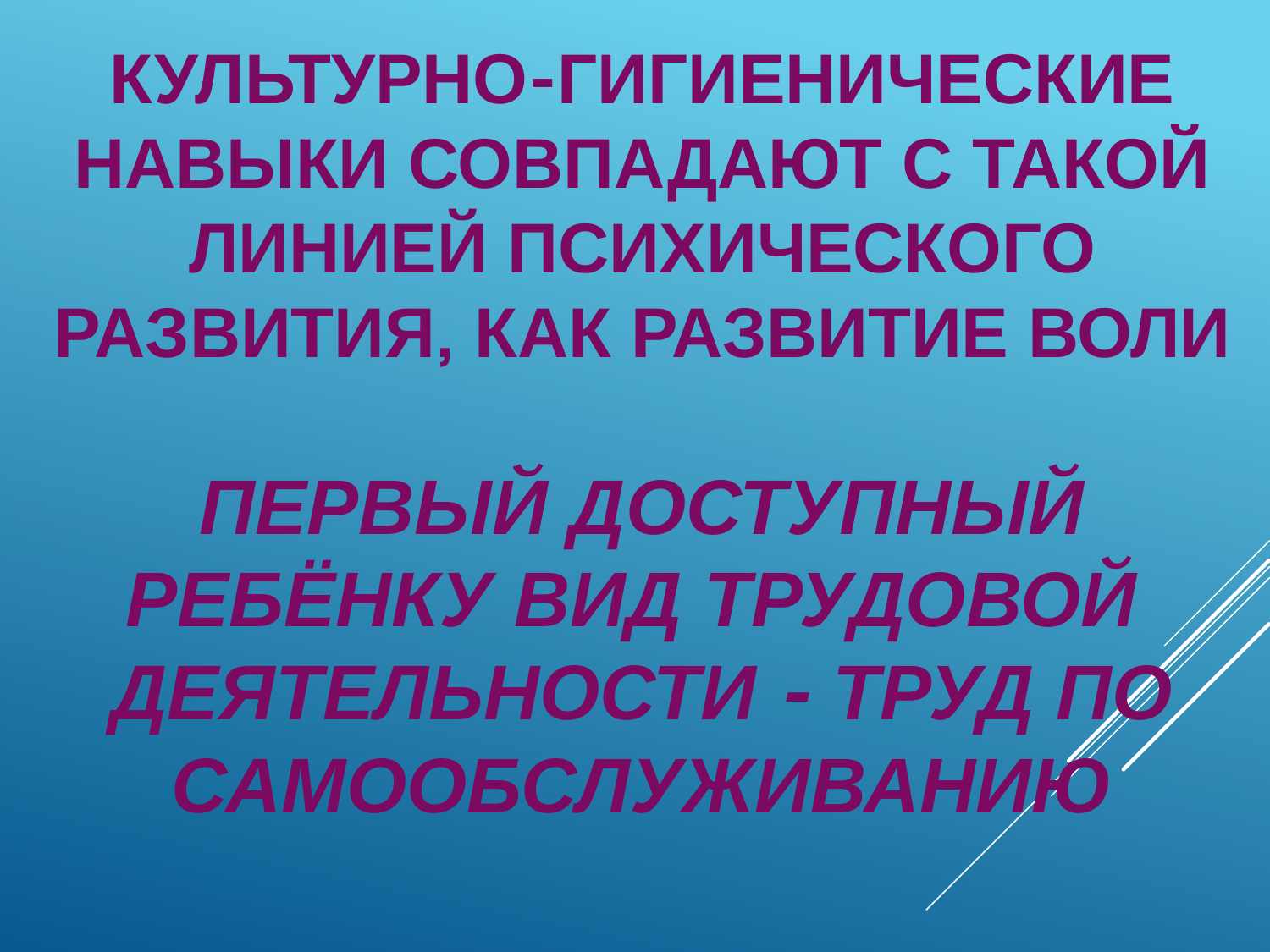

# Культурно-гигиенические навыки совпадают с такой линией психического развития, как развитие воли Первый доступный ребёнку вид трудовой деятельности - труд по самообслуживанию